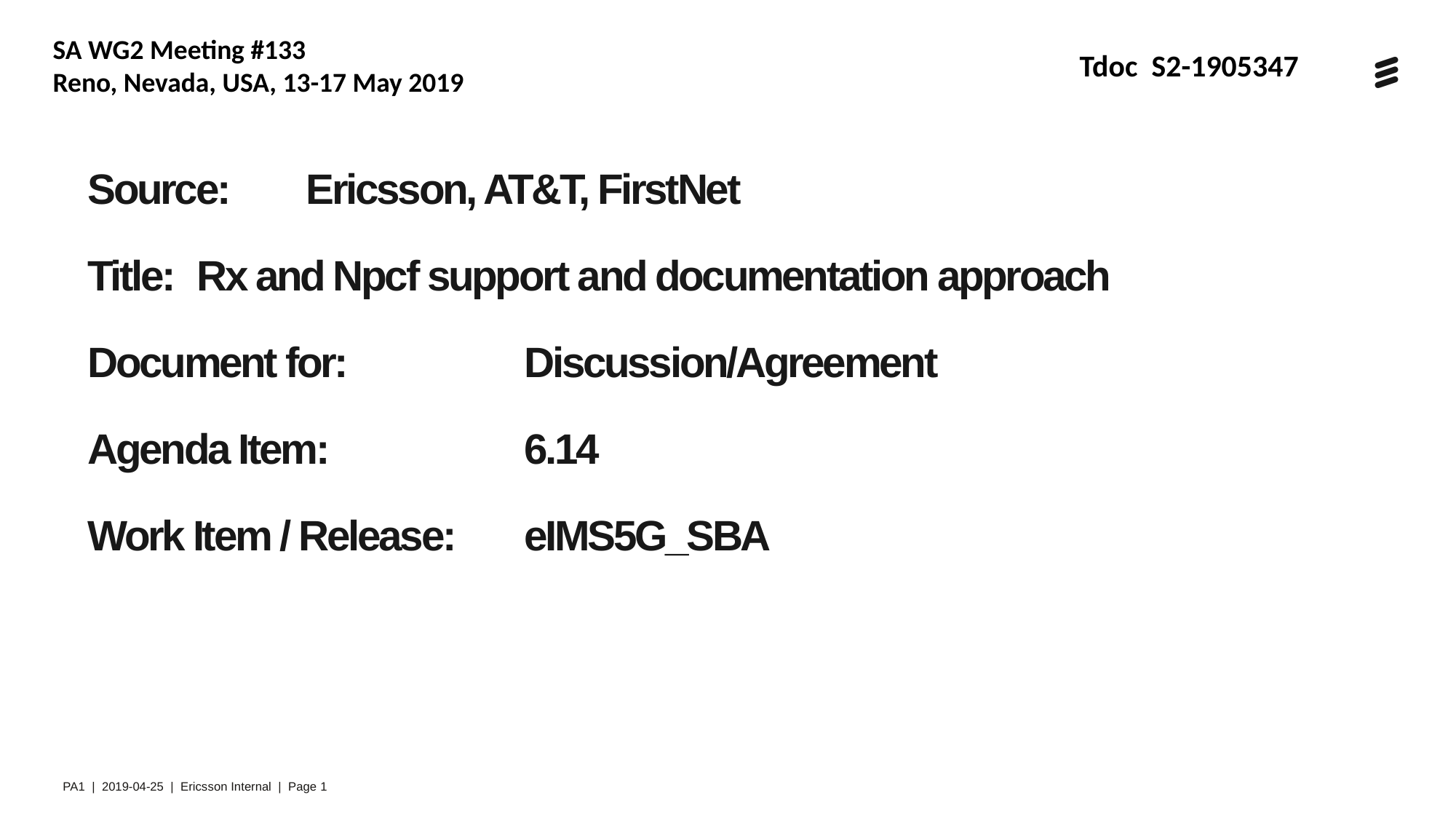

SA WG2 Meeting #133
Reno, Nevada, USA, 13-17 May 2019
Tdoc  S2-1905347
# Source:	Ericsson, AT&T, FirstNet Title:	Rx and Npcf support and documentation approach Document for:		Discussion/Agreement Agenda Item:		6.14 Work Item / Release:	eIMS5G_SBA